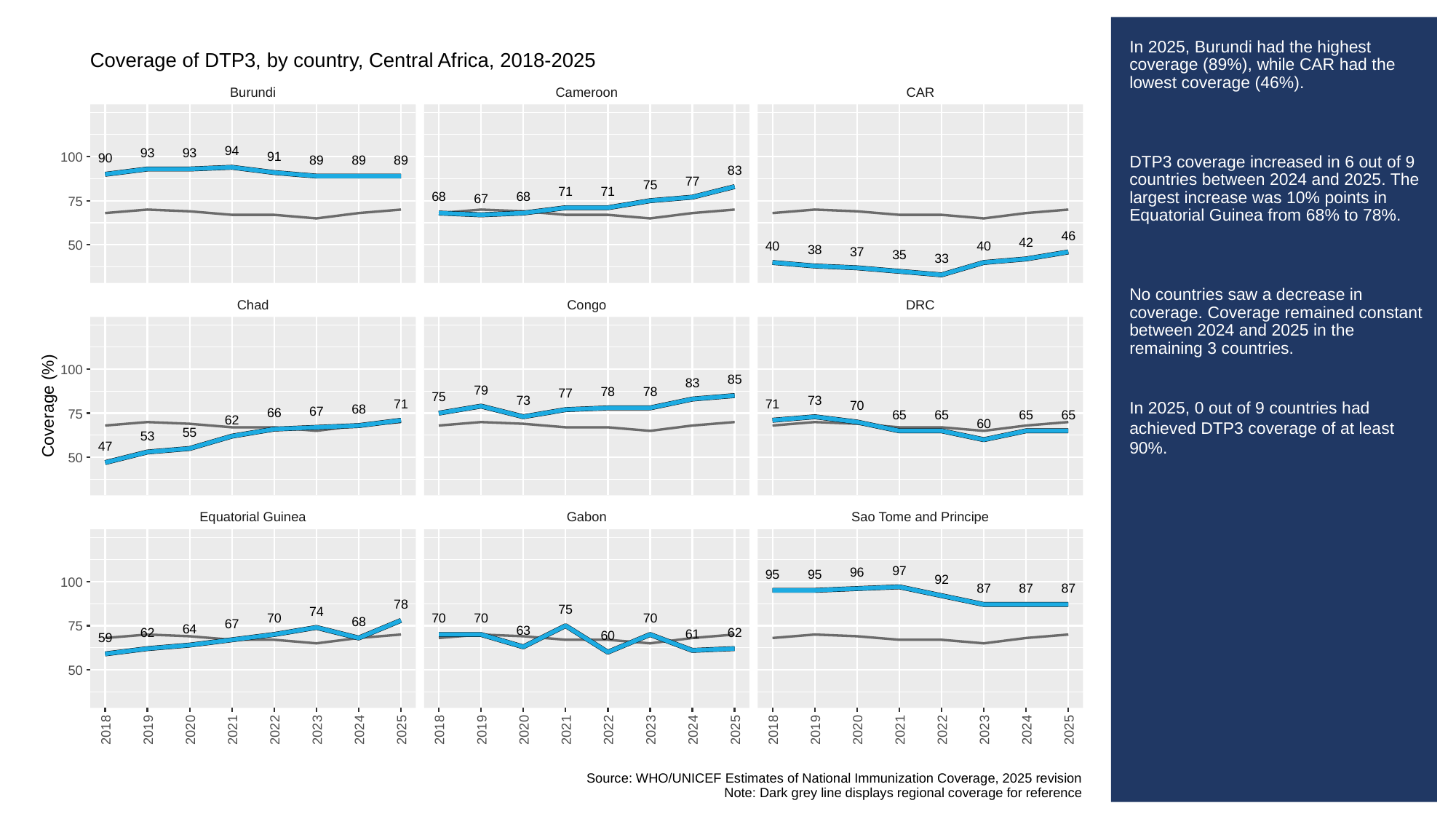

# In 2025, Burundi had the highest coverage (89%), while CAR had the lowest coverage (46%).

DTP3 coverage increased in 6 out of 9 countries between 2024 and 2025. The largest increase was 10% points in Equatorial Guinea from 68% to 78%.

No countries saw a decrease in coverage. Coverage remained constant between 2024 and 2025 in the remaining 3 countries.

In 2025, 0 out of 9 countries had achieved DTP3 coverage of at least 90%.

Coverage of DTP3, by country, Central Africa, 2018-2025
Burundi
Cameroon
CAR

94
93
93
91
100
90
89
89
89

83

77

75
71
71

68
68
67
75

46
42
50
40
40
38

37
35

33

Chad
Congo
DRC

100

85
83
79
78
78
77

75
73
73

71
71
Coverage (%)
70
68
67
66
75
65
65
65
65

62

60

55
53

47
50

Equatorial Guinea
Gabon
Sao Tome and Principe

97
96
95
95
92
100

87
87
87

78

75
74
70
70
70
70
68
67

75
64
63

62
62
61
60
59

50

2018
2019
2020
2021
2022
2023
2024
2025
2018
2019
2020
2021
2022
2023
2024
2025
2018
2019
2020
2021
2022
2023
2024
2025
Source: WHO/UNICEF Estimates of National Immunization Coverage, 2025 revision
Note: Dark grey line displays regional coverage for reference